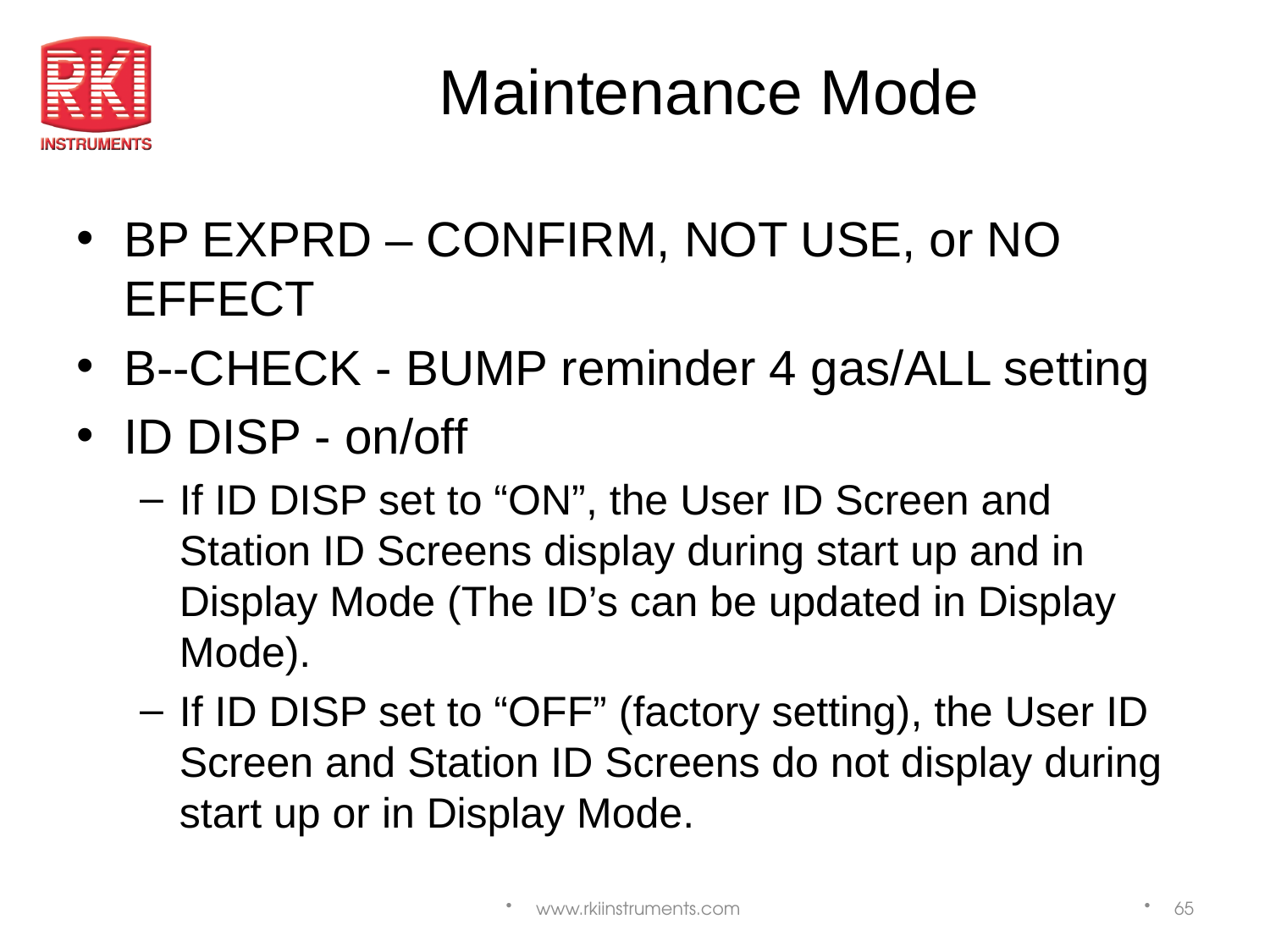

# Maintenance Mode
BP EXPRD – CONFIRM, NOT USE, or NO EFFECT
B--CHECK - BUMP reminder 4 gas/ALL setting
ID DISP - on/off
If ID DISP set to “ON”, the User ID Screen and Station ID Screens display during start up and in Display Mode (The ID’s can be updated in Display Mode).
If ID DISP set to “OFF” (factory setting), the User ID Screen and Station ID Screens do not display during start up or in Display Mode.

www.rkiinstruments.com
65